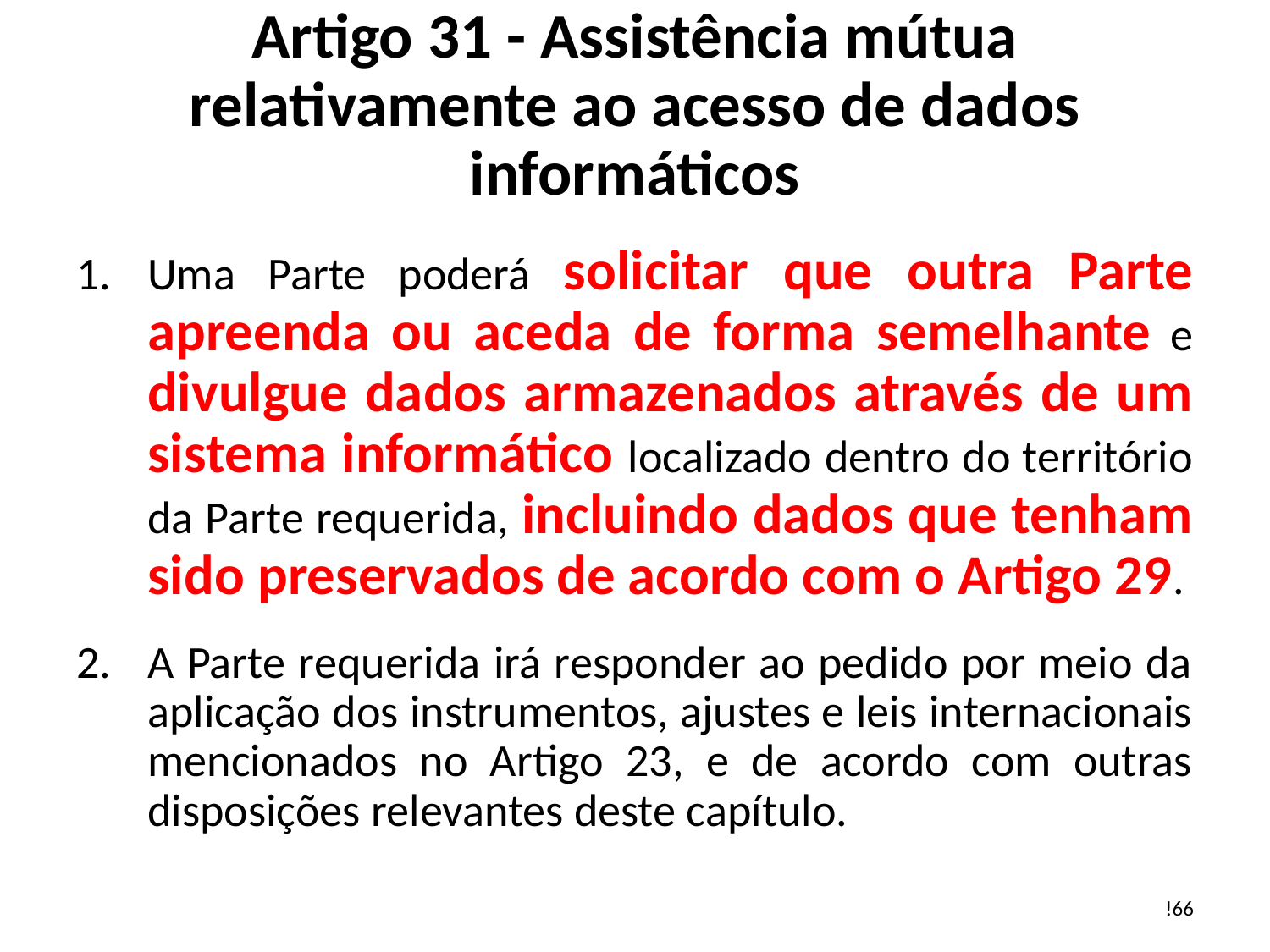

# Artigo 31 - Assistência mútua relativamente ao acesso de dados informáticos
Uma Parte poderá solicitar que outra Parte apreenda ou aceda de forma semelhante e divulgue dados armazenados através de um sistema informático localizado dentro do território da Parte requerida, incluindo dados que tenham sido preservados de acordo com o Artigo 29.
A Parte requerida irá responder ao pedido por meio da aplicação dos instrumentos, ajustes e leis internacionais mencionados no Artigo 23, e de acordo com outras disposições relevantes deste capítulo.
!66